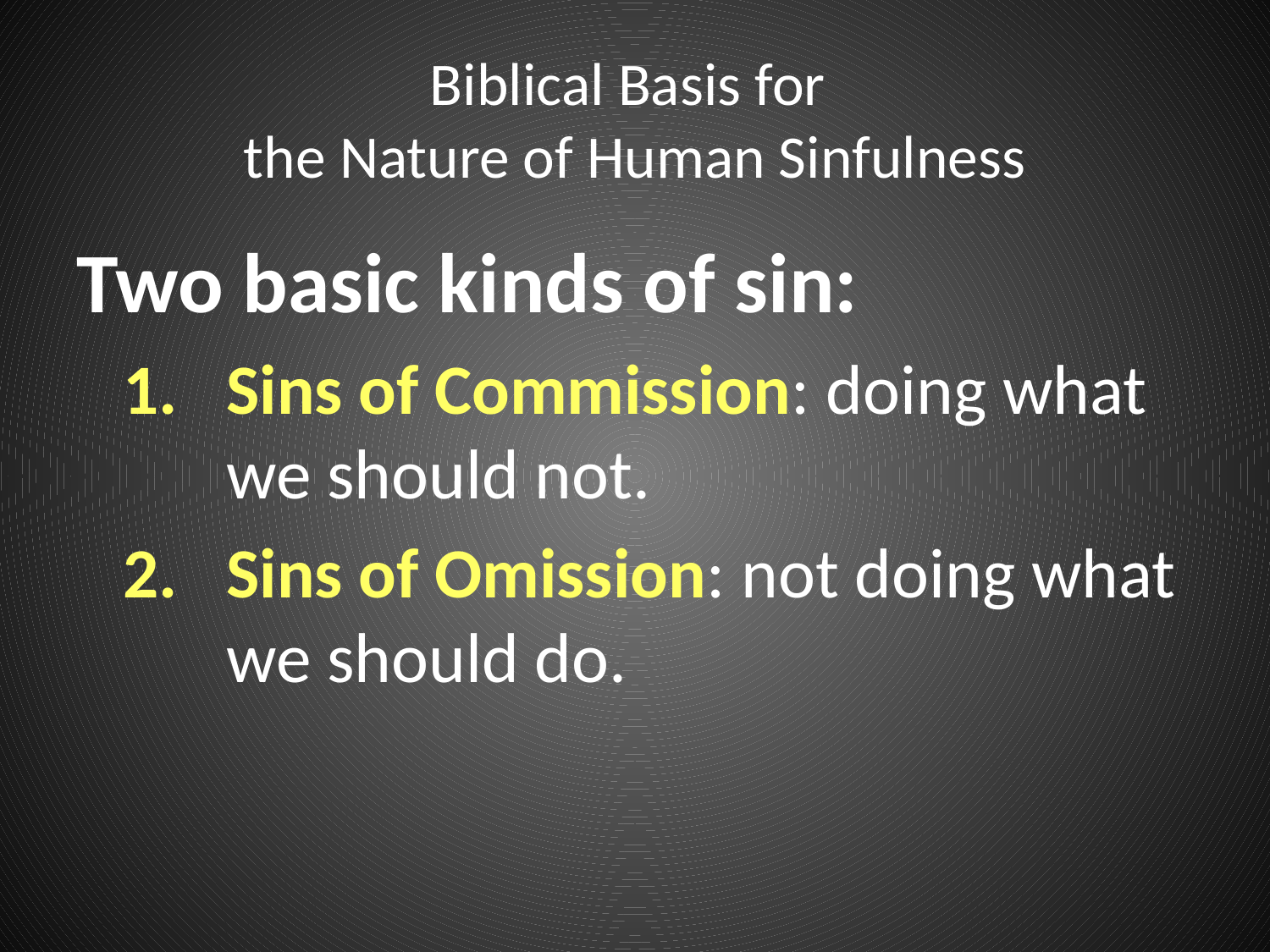

# Biblical Basis for the Nature of Human Sinfulness
Two basic kinds of sin:
Sins of Commission: doing what we should not.
Sins of Omission: not doing what we should do.